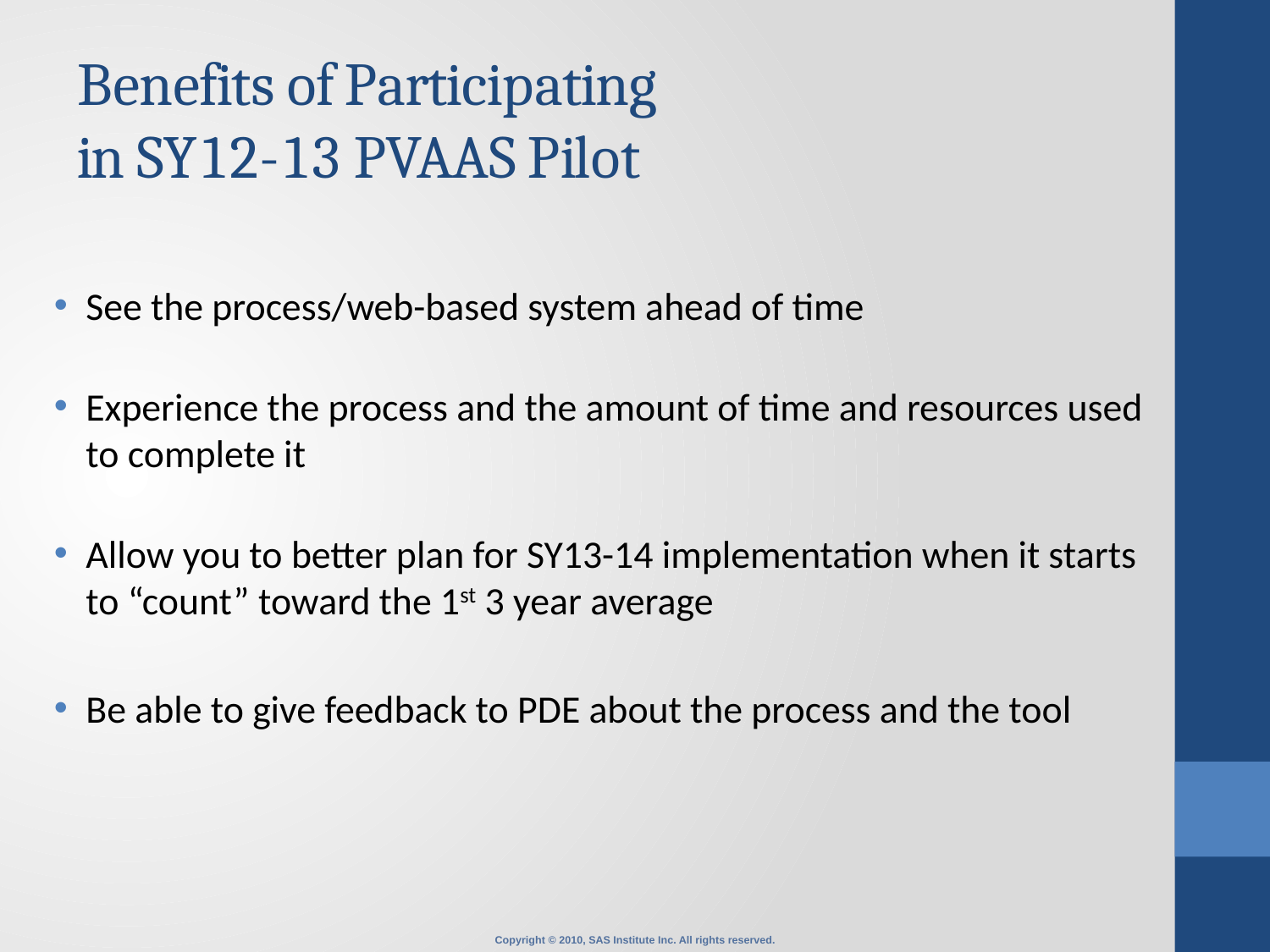

# Benefits of Participating in SY12-13 PVAAS Pilot
See the process/web-based system ahead of time
Experience the process and the amount of time and resources used to complete it
Allow you to better plan for SY13-14 implementation when it starts to “count” toward the 1st 3 year average

Be able to give feedback to PDE about the process and the tool